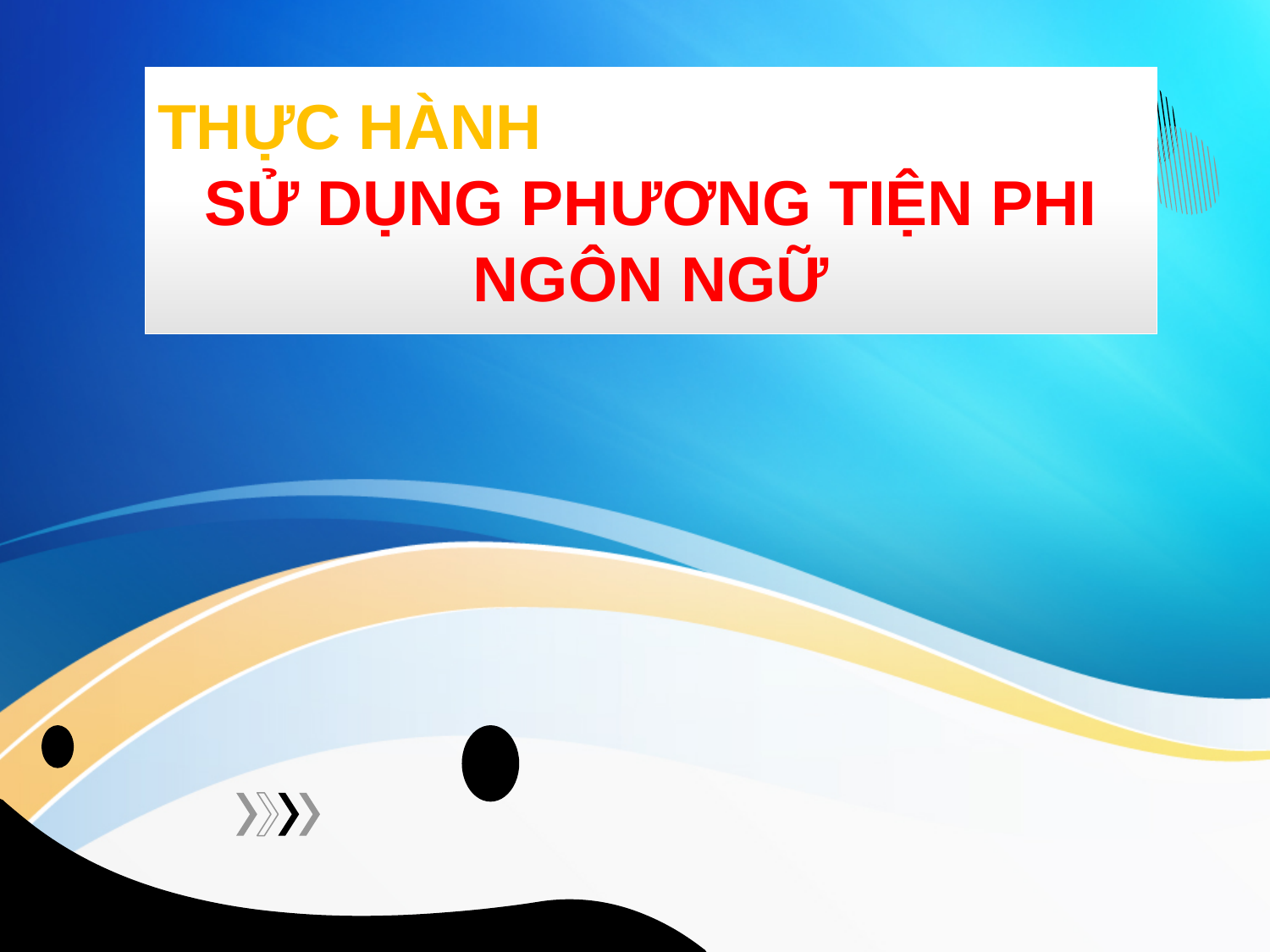

THỰC HÀNH
SỬ DỤNG PHƯƠNG TIỆN PHI NGÔN NGỮ